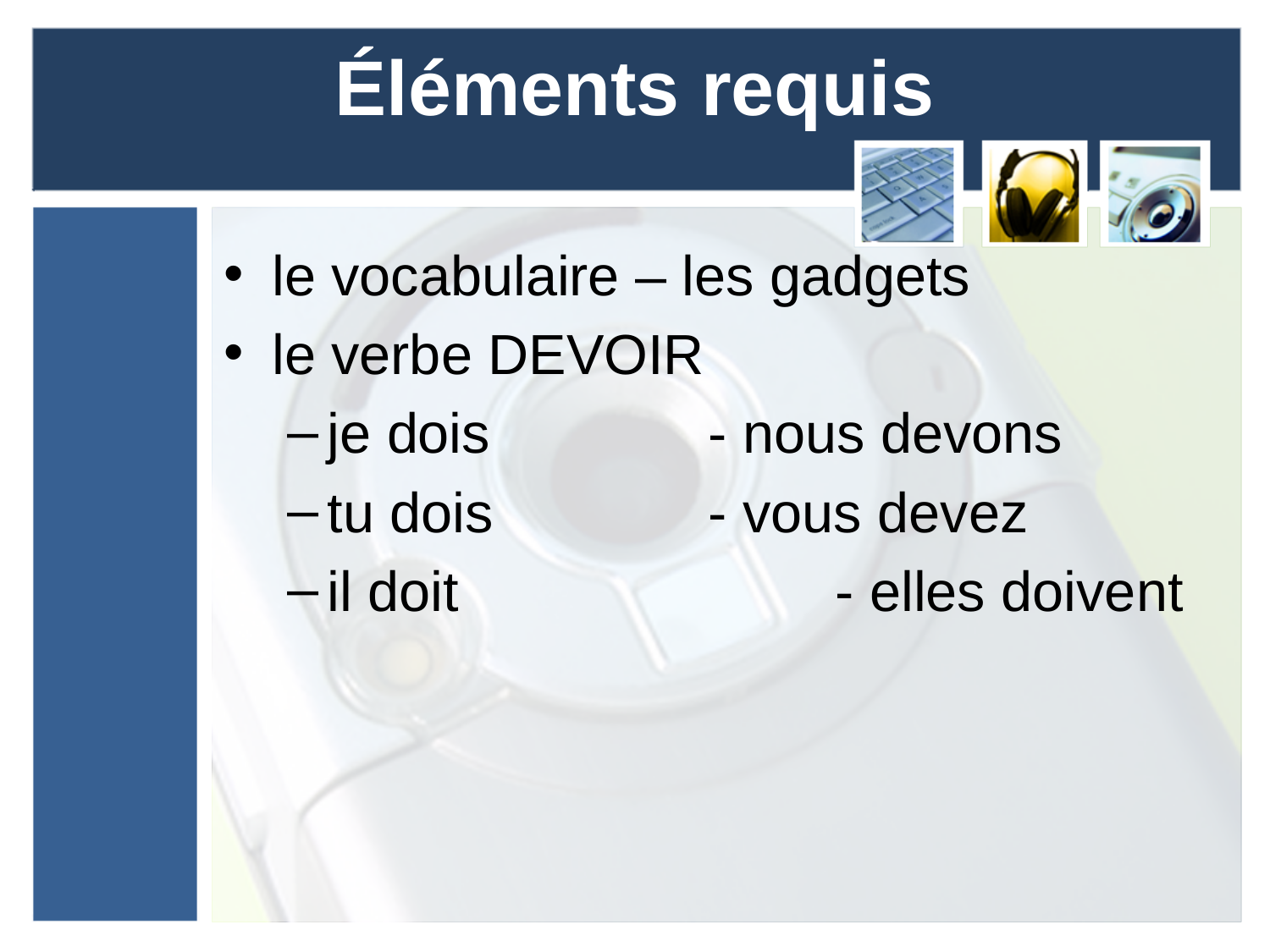

# Éléments requis
le vocabulaire – les gadgets
le verbe DEVOIR
je dois		- nous devons
tu dois		- vous devez
il doit			- elles doivent